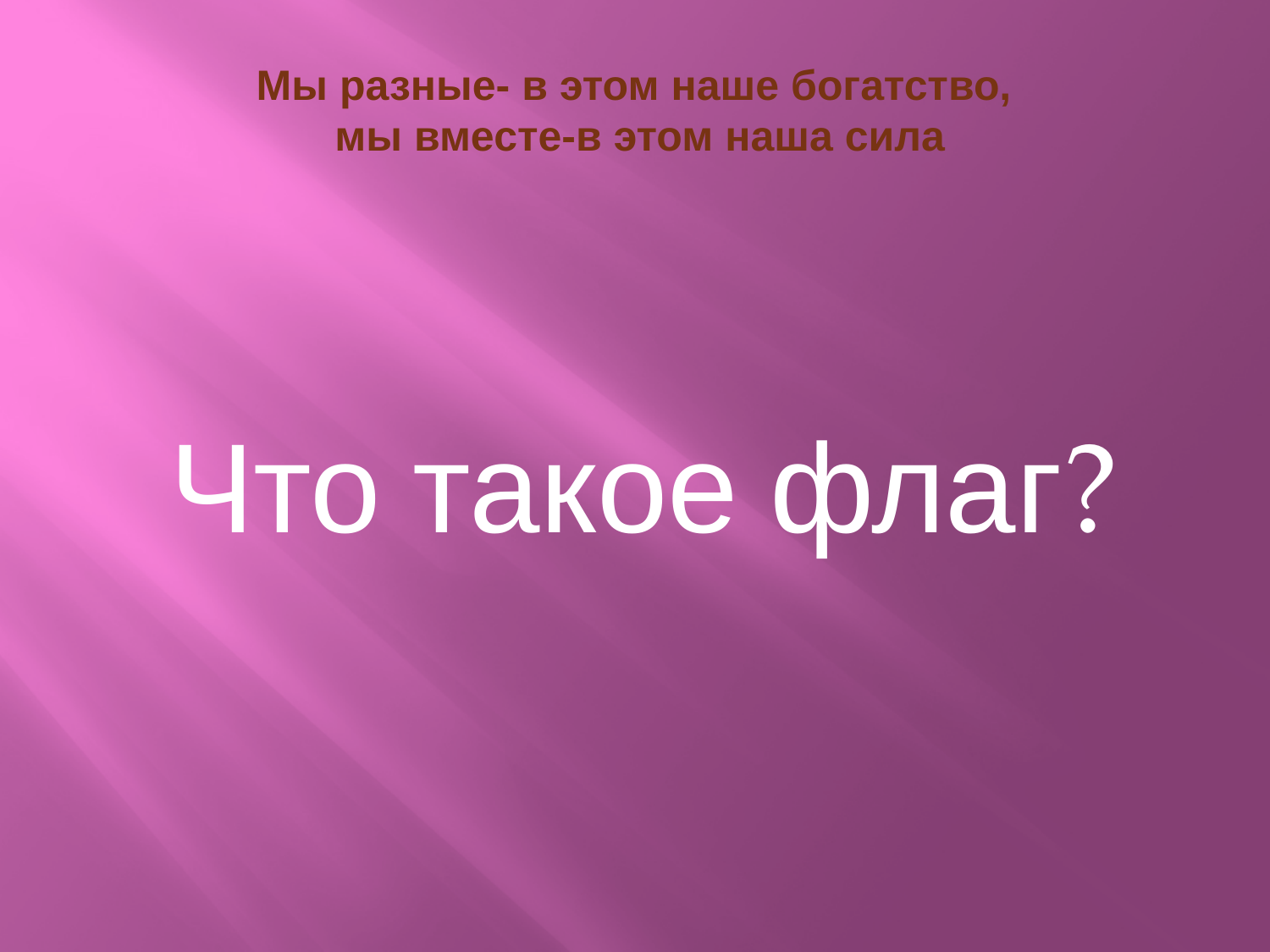

# Мы разные- в этом наше богатство, мы вместе-в этом наша сила

Что такое флаг?